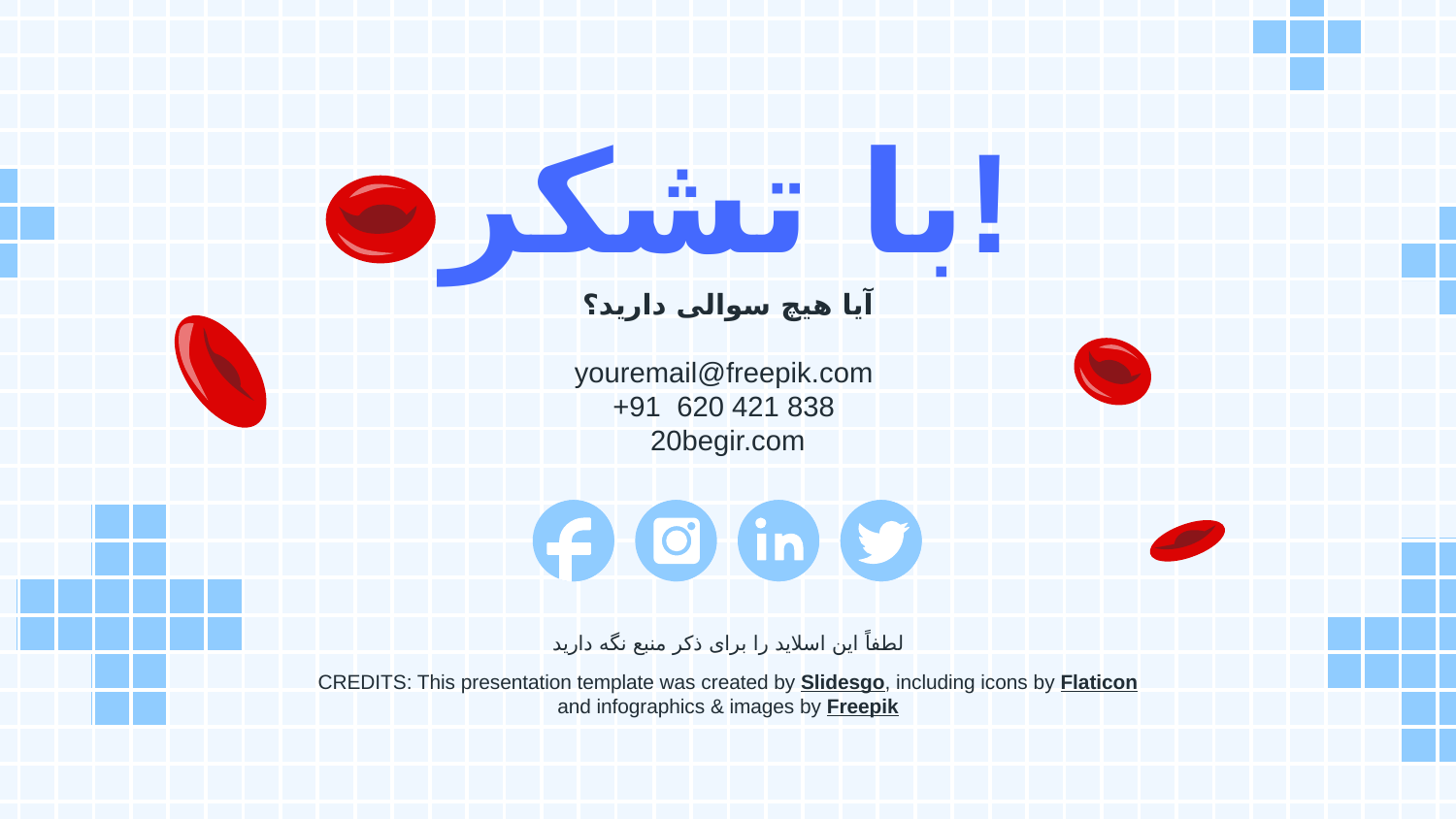

# با تشکر!

آیا هیچ سوالی دارید؟

youremail@freepik.com
+91  620 421 838
20begir.com

لطفاً این اسلاید را برای ذکر منبع نگه دارید